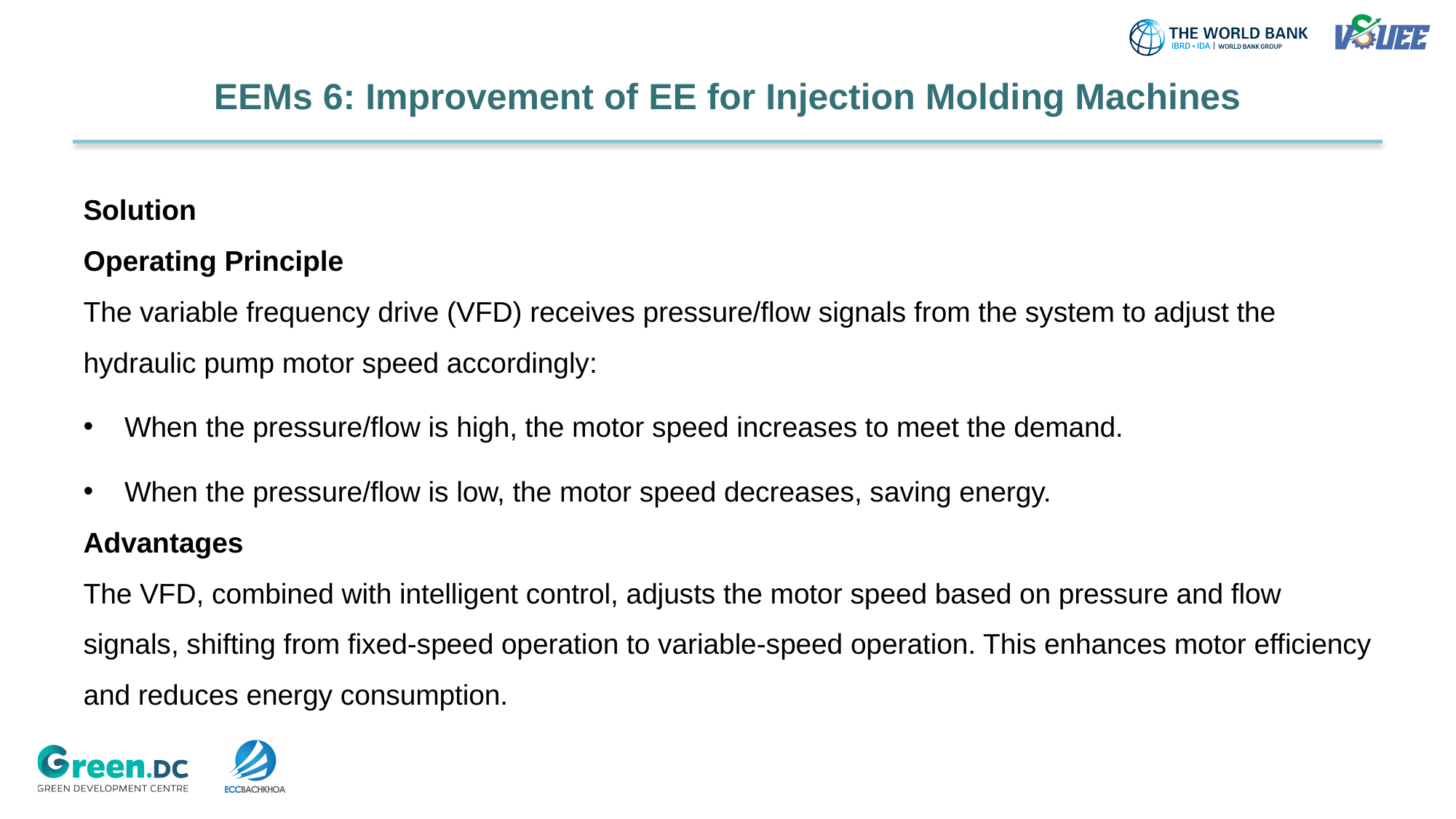

# EEMs 6: Improvement of EE for Injection Molding Machines
Solution
Operating Principle
The variable frequency drive (VFD) receives pressure/flow signals from the system to adjust the hydraulic pump motor speed accordingly:
When the pressure/flow is high, the motor speed increases to meet the demand.
When the pressure/flow is low, the motor speed decreases, saving energy.
Advantages
The VFD, combined with intelligent control, adjusts the motor speed based on pressure and flow signals, shifting from fixed-speed operation to variable-speed operation. This enhances motor efficiency and reduces energy consumption.